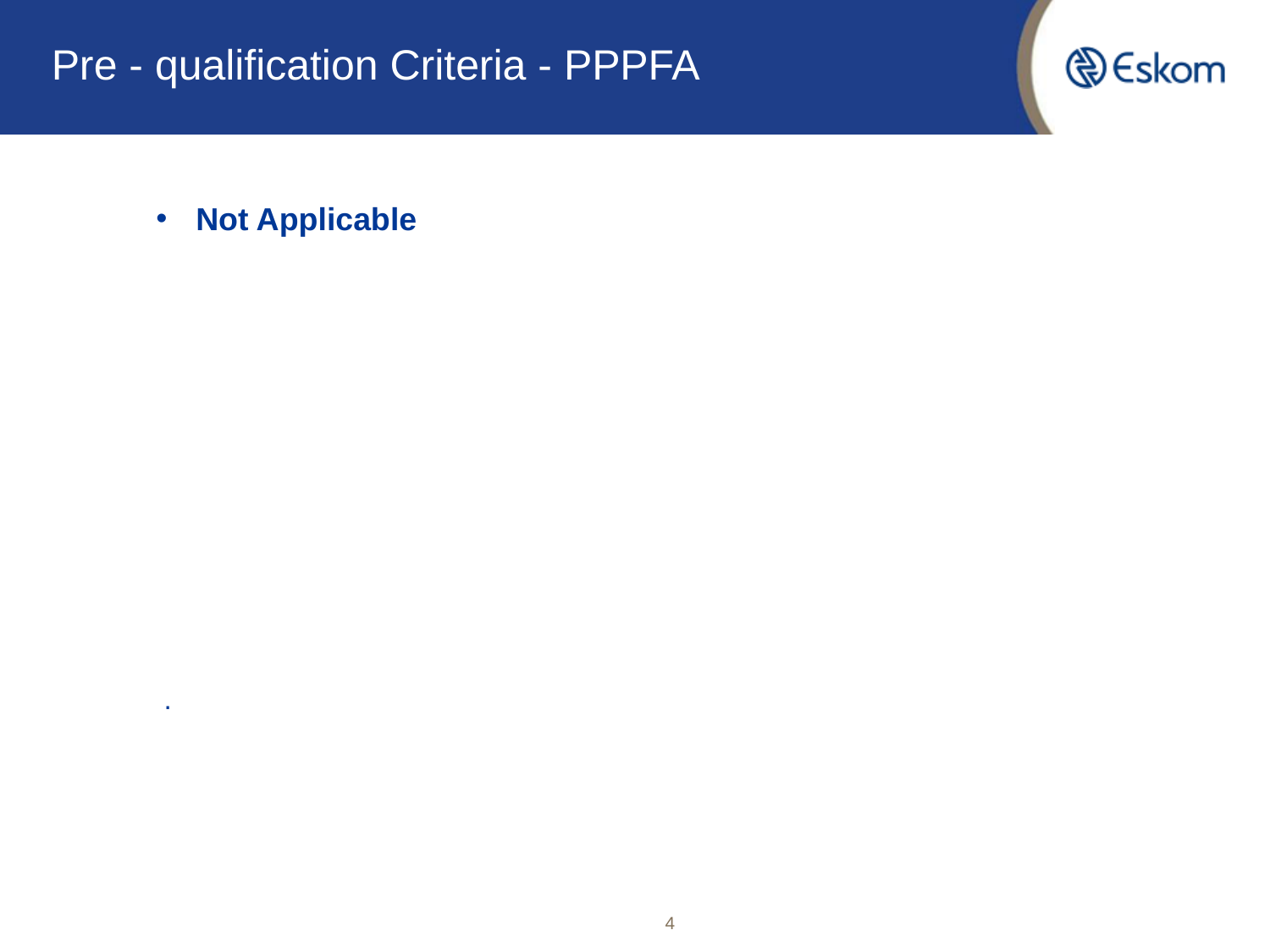

# Pre - qualification Criteria - PPPFA

Not Applicable

 .
4